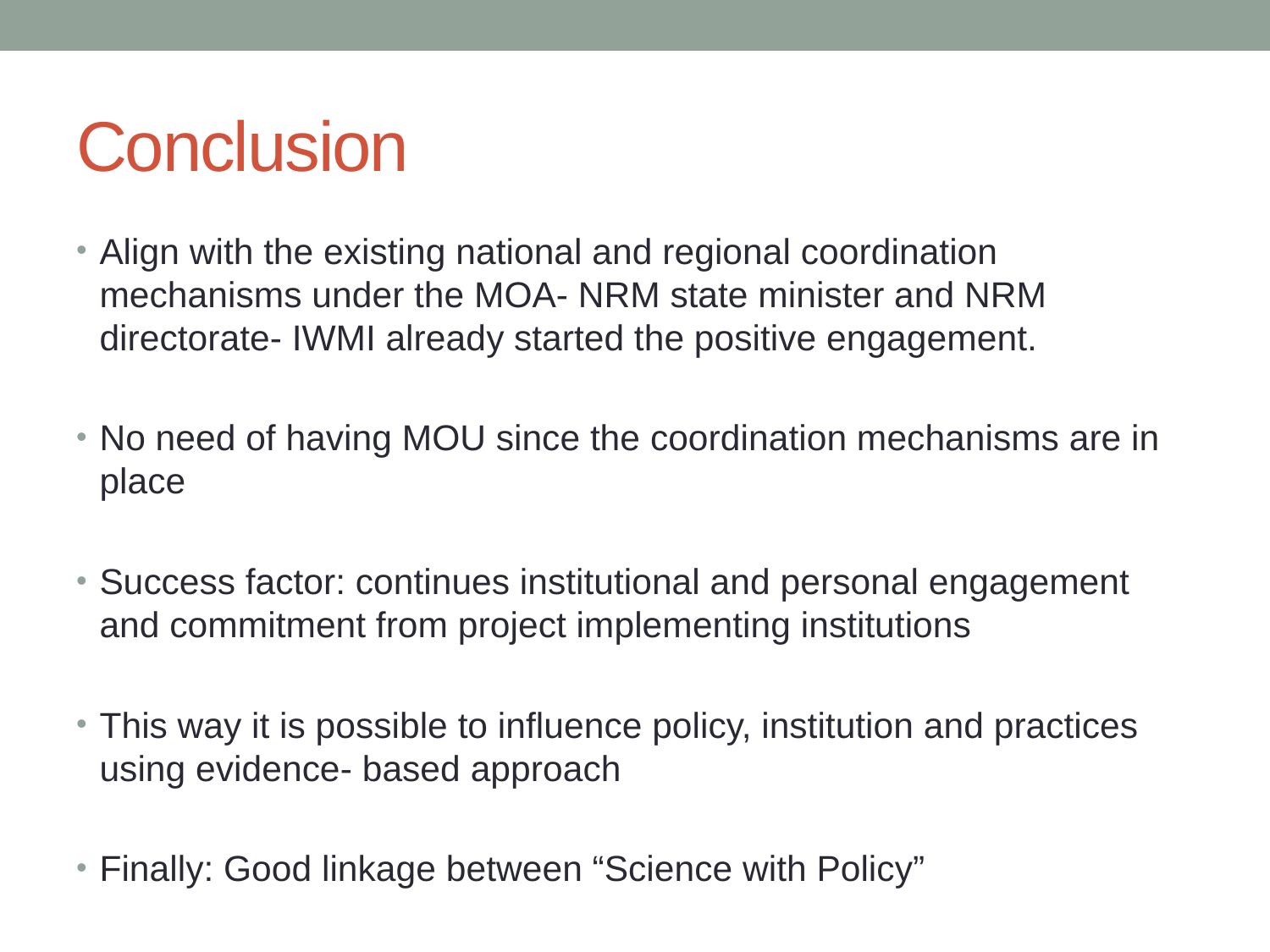

# Conclusion
Align with the existing national and regional coordination mechanisms under the MOA- NRM state minister and NRM directorate- IWMI already started the positive engagement.

No need of having MOU since the coordination mechanisms are in place

Success factor: continues institutional and personal engagement and commitment from project implementing institutions

This way it is possible to influence policy, institution and practices using evidence- based approach

Finally: Good linkage between “Science with Policy”